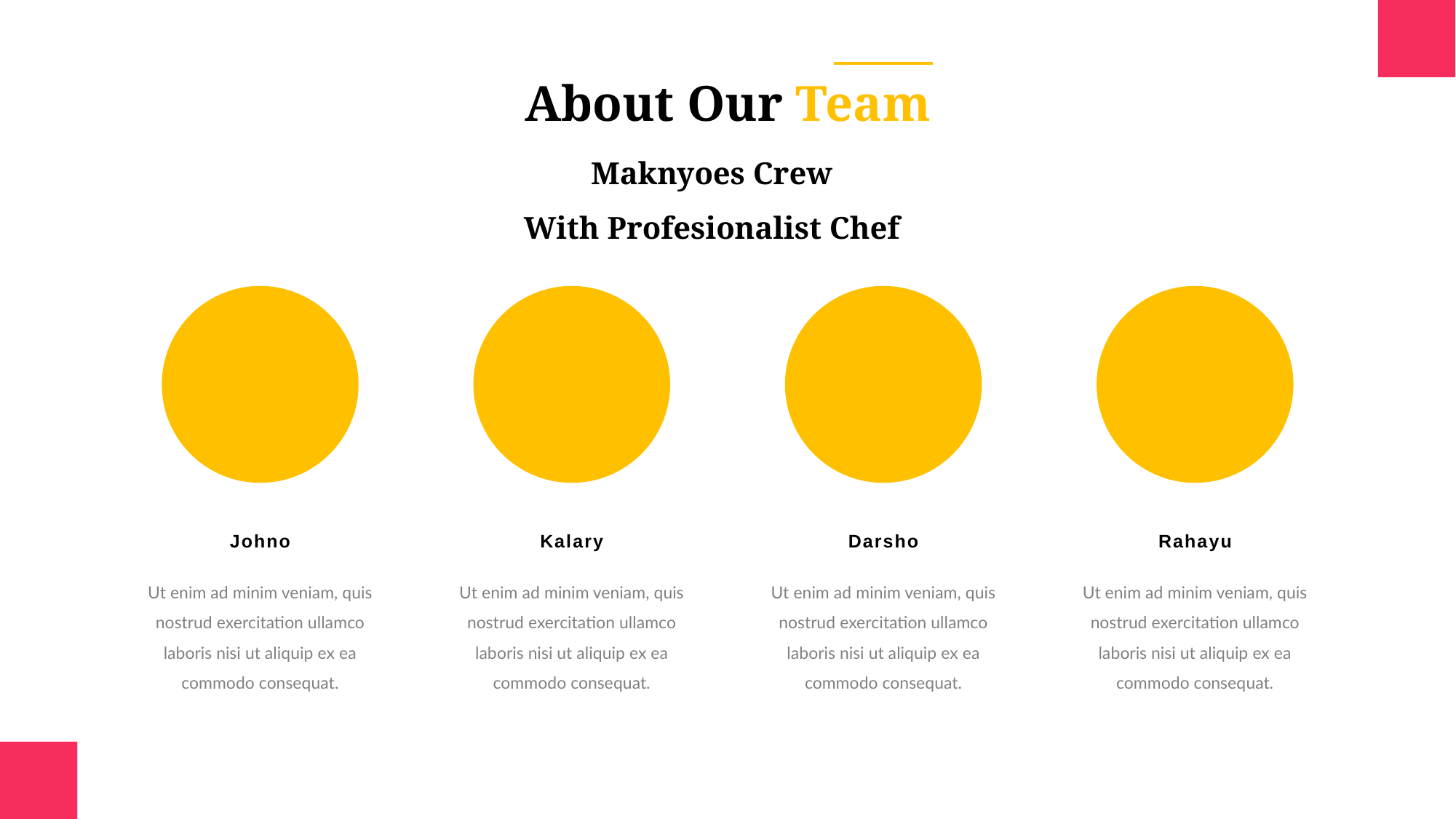

About Our Team
Maknyoes Crew
With Profesionalist Chef

Johno
Kalary
Darsho
Rahayu
Ut enim ad minim veniam, quis nostrud exercitation ullamco laboris nisi ut aliquip ex ea commodo consequat.
Ut enim ad minim veniam, quis nostrud exercitation ullamco laboris nisi ut aliquip ex ea commodo consequat.
Ut enim ad minim veniam, quis nostrud exercitation ullamco laboris nisi ut aliquip ex ea commodo consequat.
Ut enim ad minim veniam, quis nostrud exercitation ullamco laboris nisi ut aliquip ex ea commodo consequat.